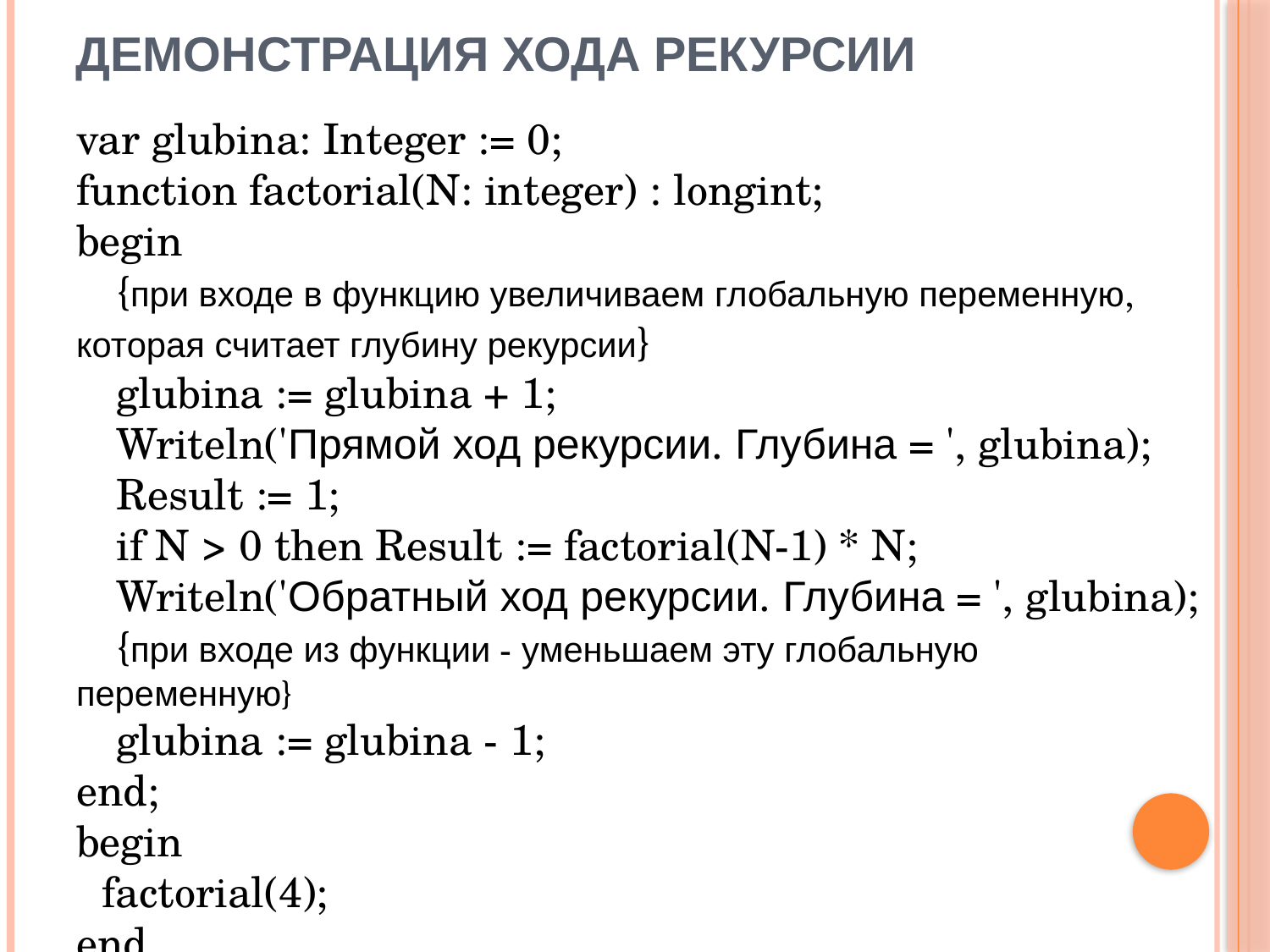

# Демонстрация хода рекурсии
var glubina: Integer := 0;
function factorial(N: integer) : longint;
begin
   {при входе в функцию увеличиваем глобальную переменную, которая считает глубину рекурсии}
   glubina := glubina + 1;
   Writeln('Прямой ход рекурсии. Глубина = ', glubina);
   Result := 1;
   if N > 0 then Result := factorial(N-1) * N;
   Writeln('Обратный ход рекурсии. Глубина = ', glubina);
   {при входе из функции - уменьшаем эту глобальную переменную}
   glubina := glubina - 1;
end;
begin
  factorial(4);
end.